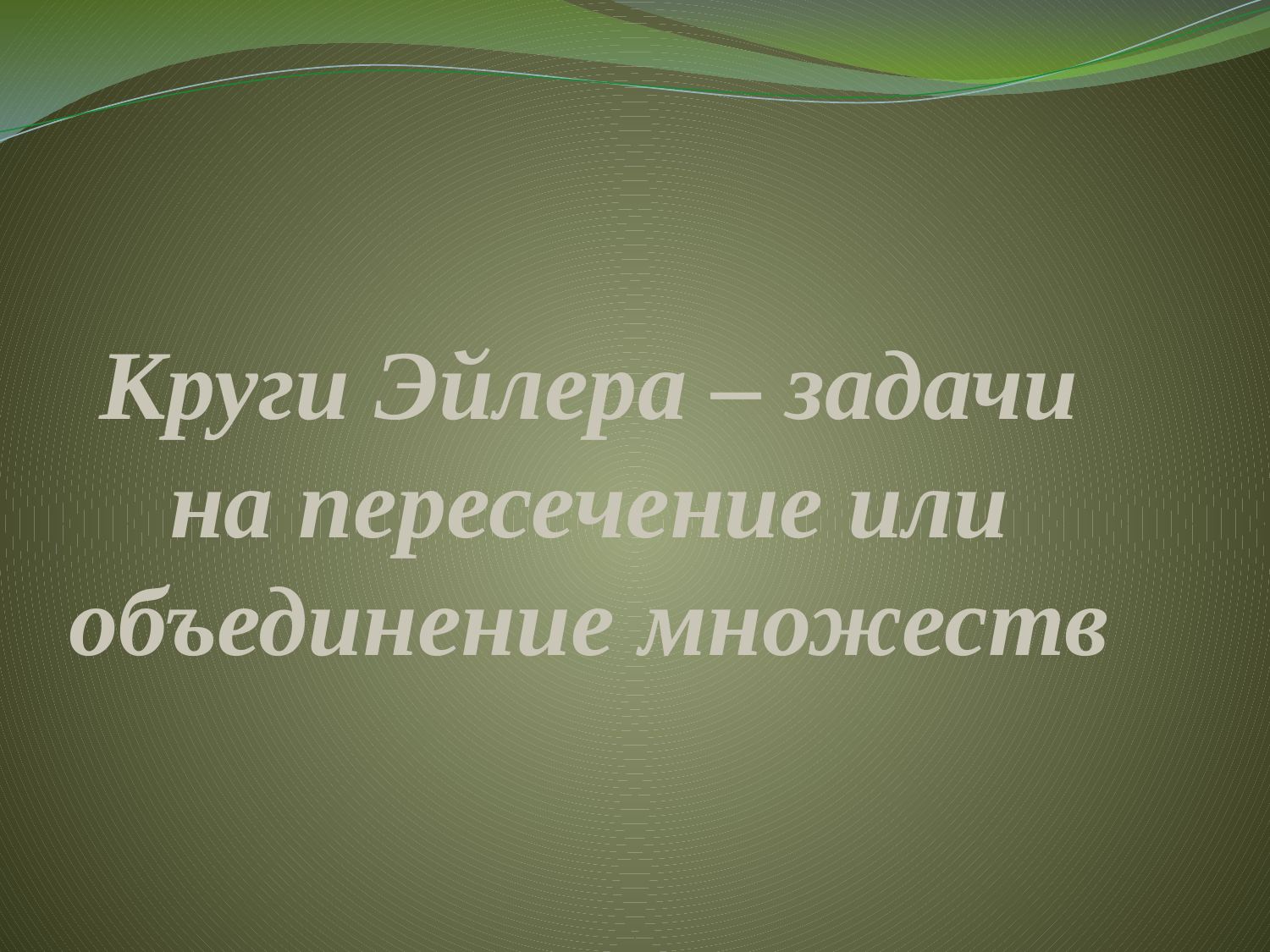

# Круги Эйлера – задачи на пересечение или объединение множеств